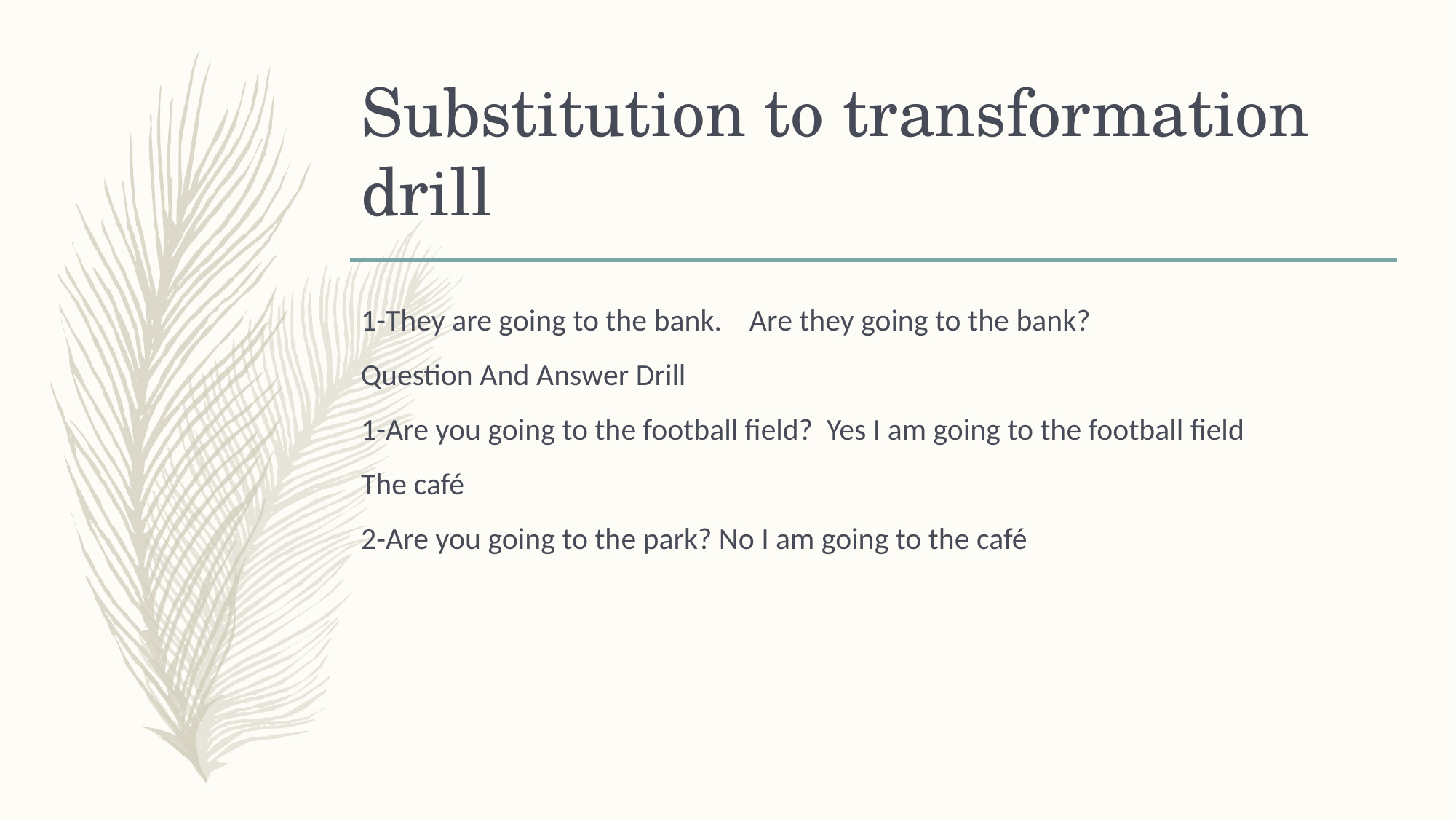

# Substitution to transformation drill
1-They are going to the bank.    Are they going to the bank?
Question And Answer Drill
1-Are you going to the football field?  Yes I am going to the football field
The café
2-Are you going to the park? No I am going to the café